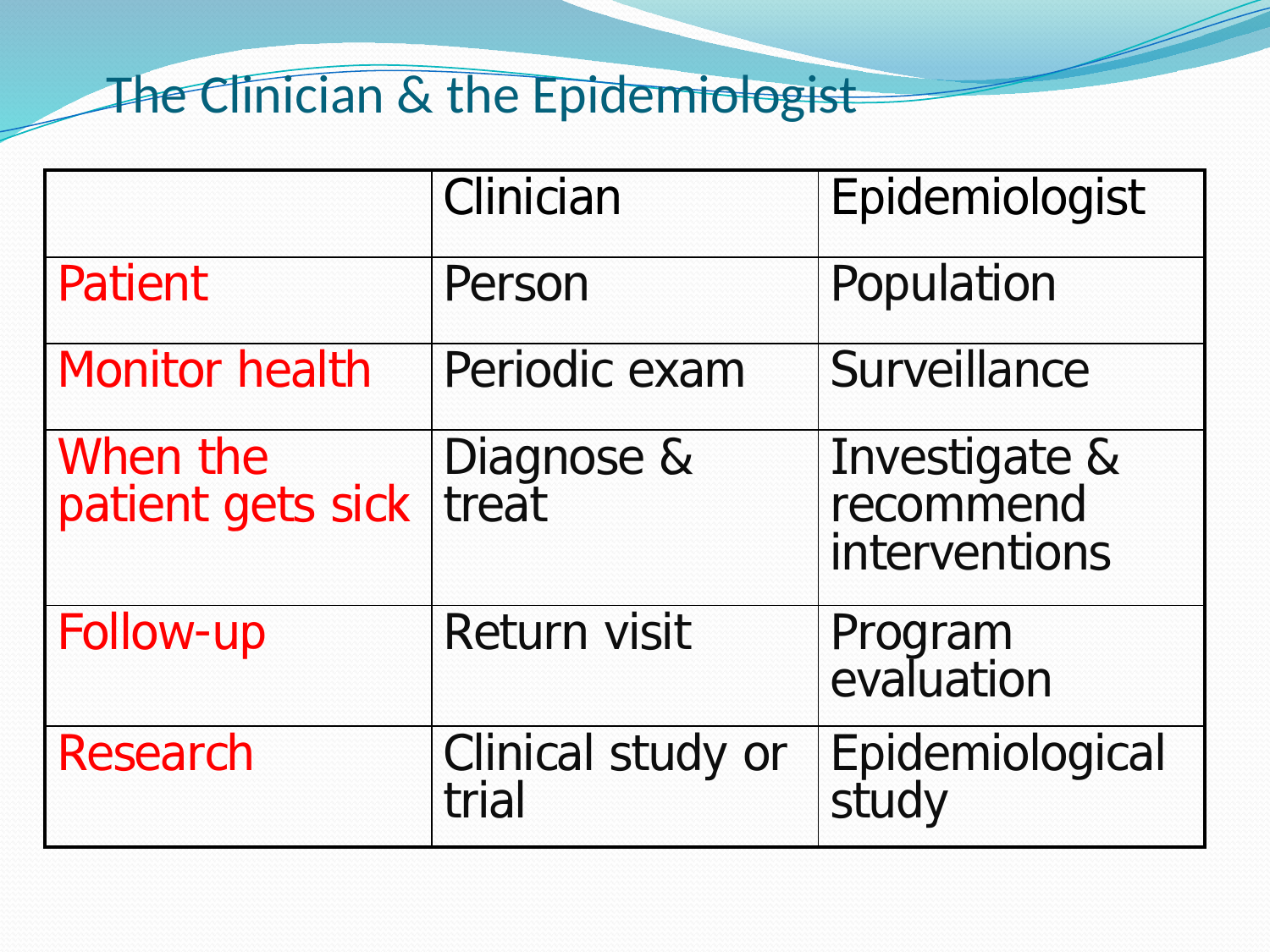

# The Clinician & the Epidemiologist
|  | Clinician | Epidemiologist |
| --- | --- | --- |
| Patient | Person | Population |
| Monitor health | Periodic exam | Surveillance |
| When the patient gets sick | Diagnose & treat | Investigate & recommend interventions |
| Follow-up | Return visit | Program evaluation |
| Research | Clinical study or trial | Epidemiological study |